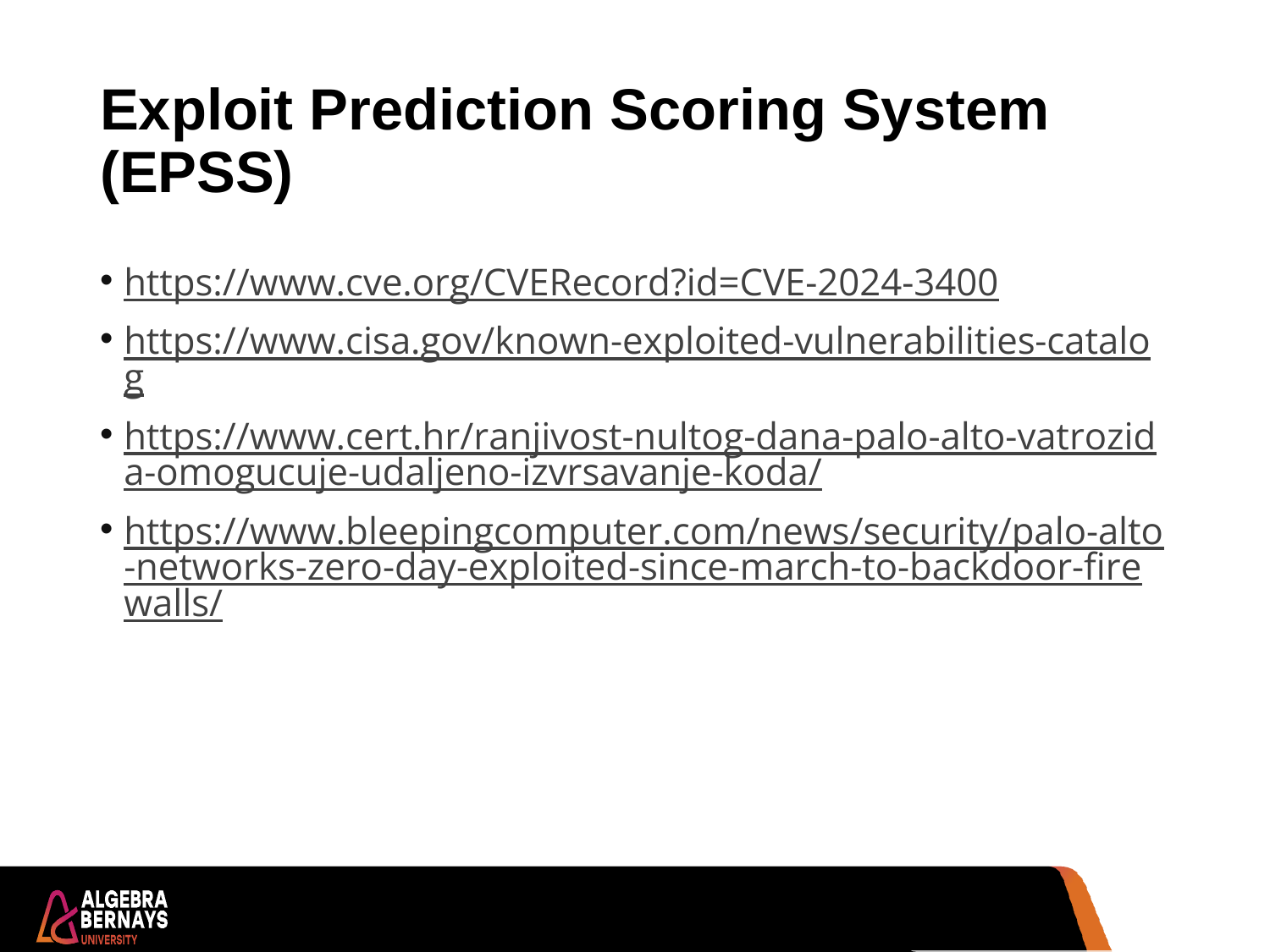

# Exploit Prediction Scoring System (EPSS)
https://www.cve.org/CVERecord?id=CVE-2024-3400
https://www.cisa.gov/known-exploited-vulnerabilities-catalog
https://www.cert.hr/ranjivost-nultog-dana-palo-alto-vatrozida-omogucuje-udaljeno-izvrsavanje-koda/
https://www.bleepingcomputer.com/news/security/palo-alto-networks-zero-day-exploited-since-march-to-backdoor-firewalls/